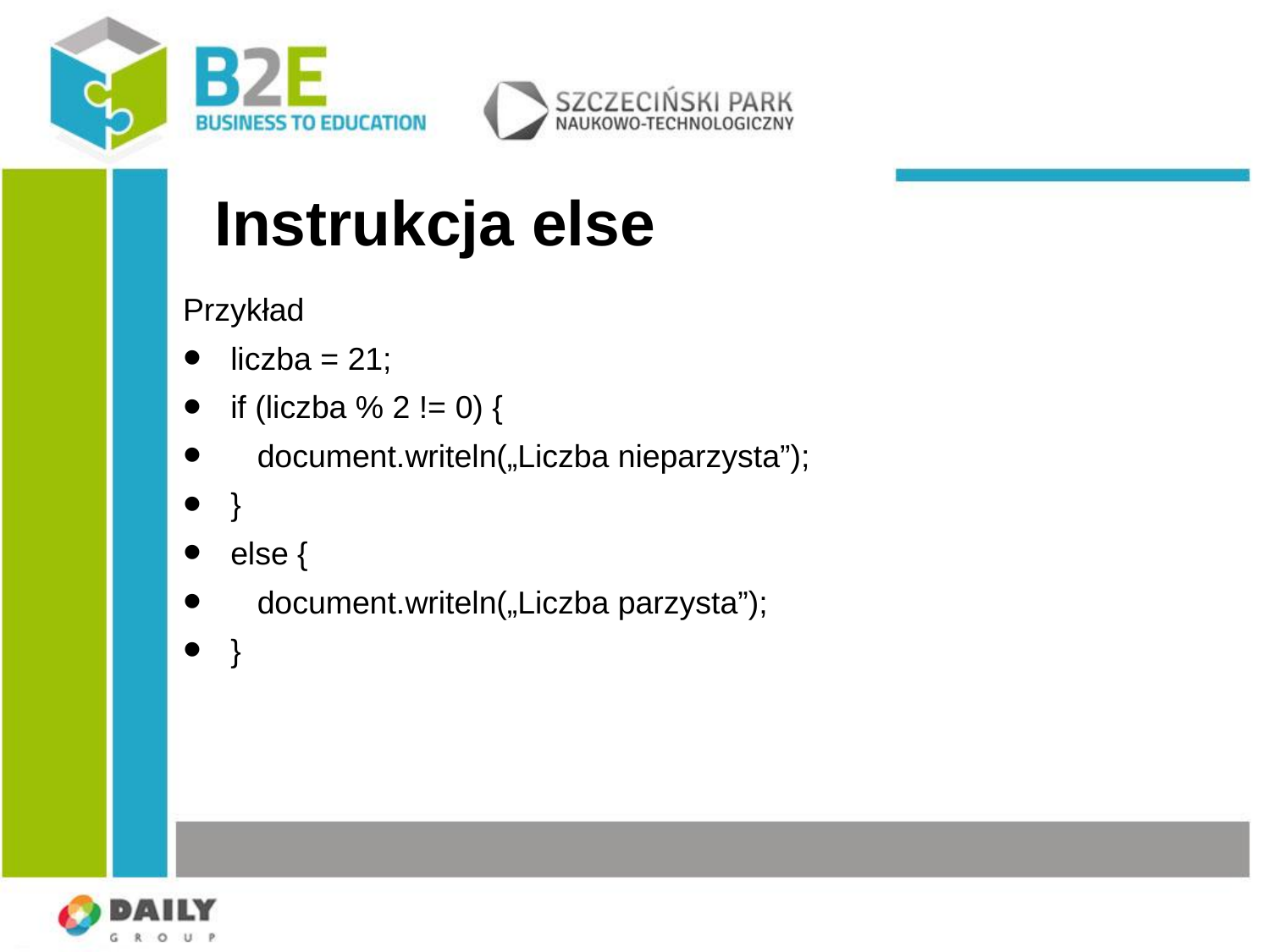

# Instrukcja else
Przykład
liczba = 21;
if (liczba % 2 != 0) {
   document.writeln(„Liczba nieparzysta”);
}
else {
   document.writeln(„Liczba parzysta”);
}